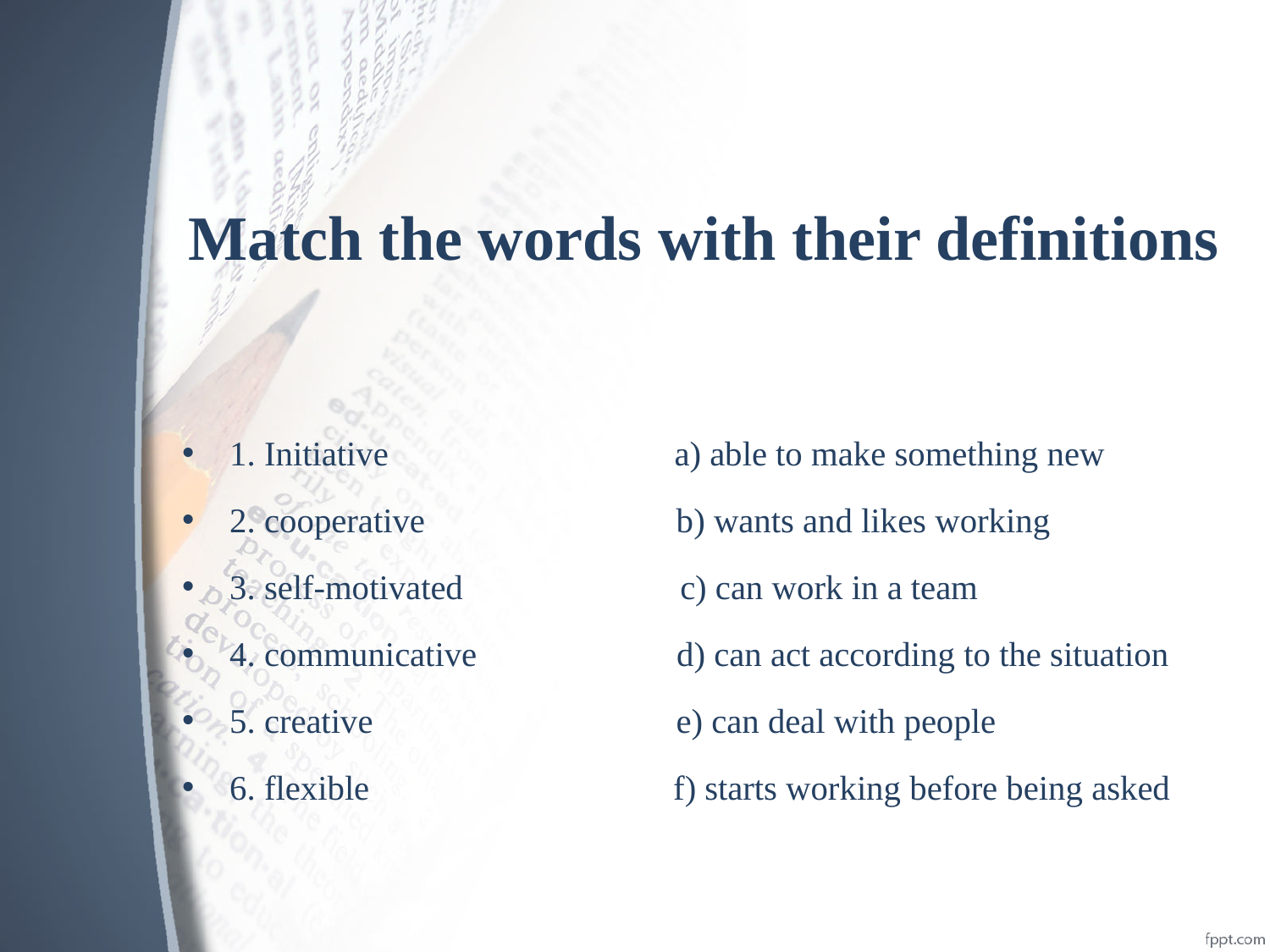

#

Match the words with their definitions

1. Initiative                                 a) able to make something new
2. cooperative                             b) wants and likes working
3. self-motivated                         c) can work in a team
4. communicative                       d) can act according to the situation
5. creative                                   e) can deal with people
6. flexible                                   f) starts working before being asked